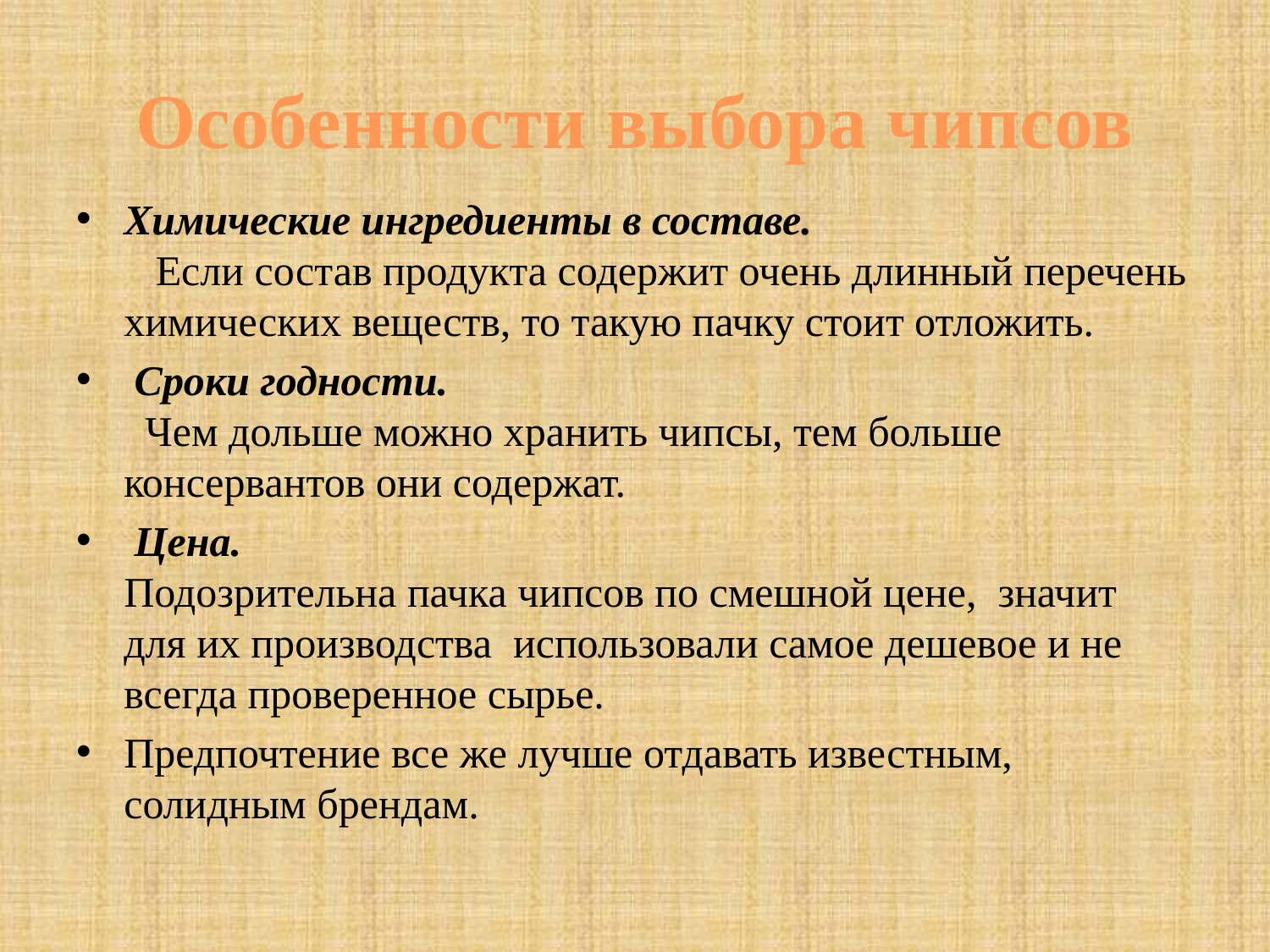

# Особенности выбора чипсов
Химические ингредиенты в составе.                                        Если состав продукта содержит очень длинный перечень химических веществ, то такую пачку стоит отложить.
 Сроки годности.                                                                         Чем дольше можно хранить чипсы, тем больше консервантов они содержат.
 Цена.                                                                              Подозрительна пачка чипсов по смешной цене,  значит  для их производства  использовали самое дешевое и не всегда проверенное сырье.
Предпочтение все же лучше отдавать известным, солидным брендам.